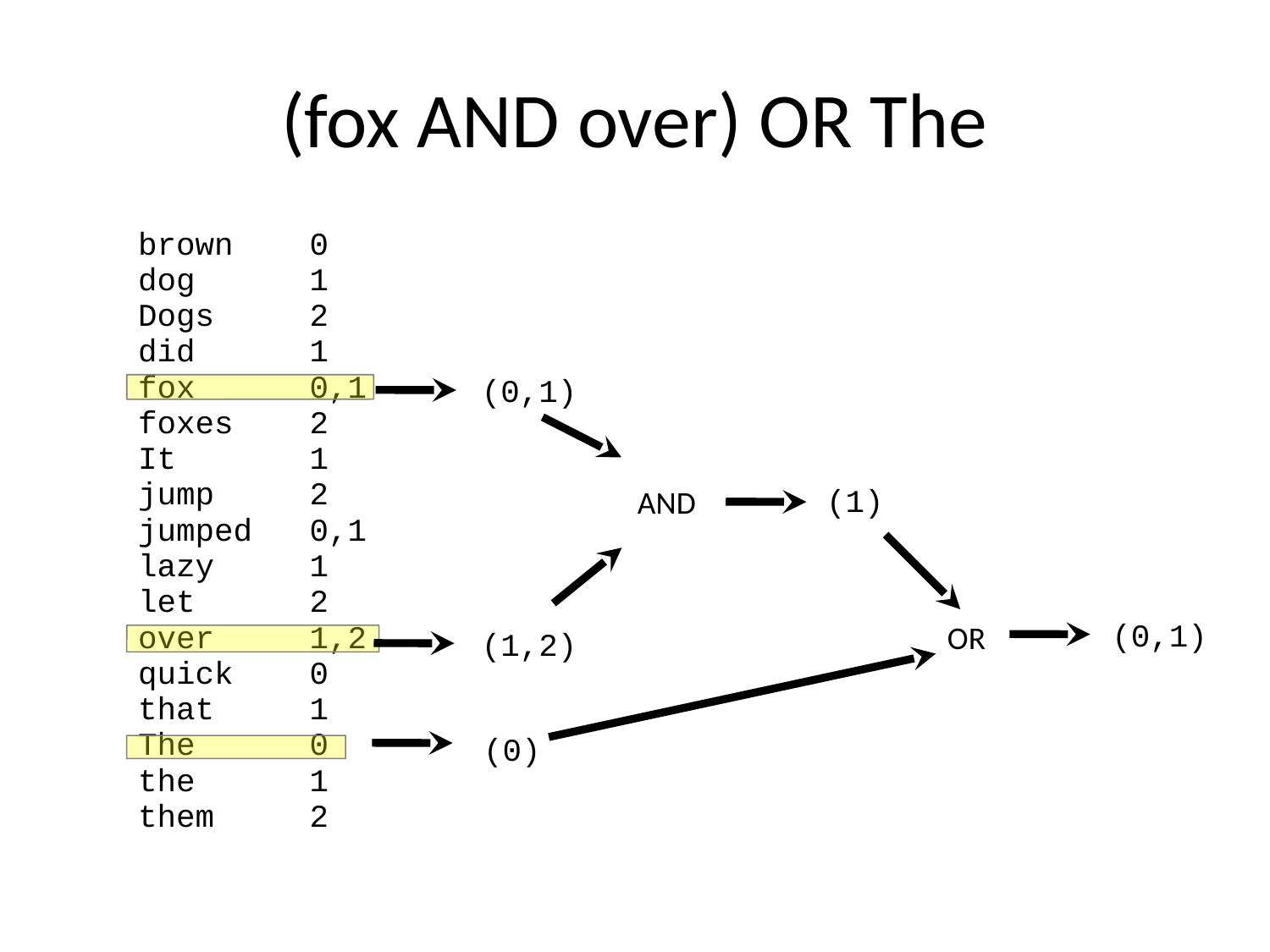

# (fox AND over) OR The
brown    0
dog      1
Dogs     2
did      1
fox      0,1
foxes    2
It       1
jump     2
jumped   0,1
lazy     1
let      2
over     1,2
quick    0
that     1
The      0
the      1
them     2
(0,1)

AND
(1)

OR
(0,1)
(1,2)

(0)